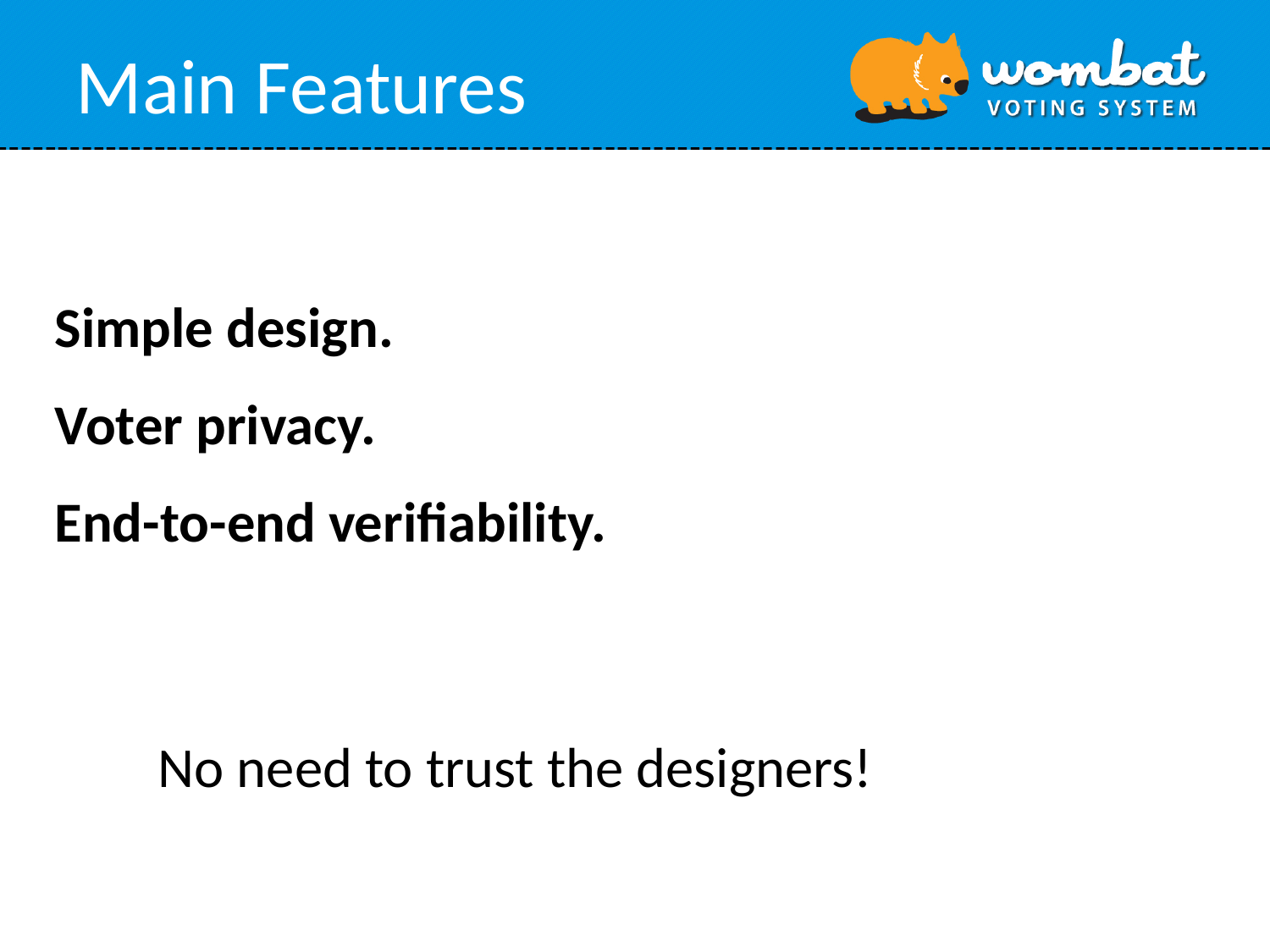

# Main Features
Simple design.

Voter privacy.

End-to-end verifiability.

No need to trust the designers!